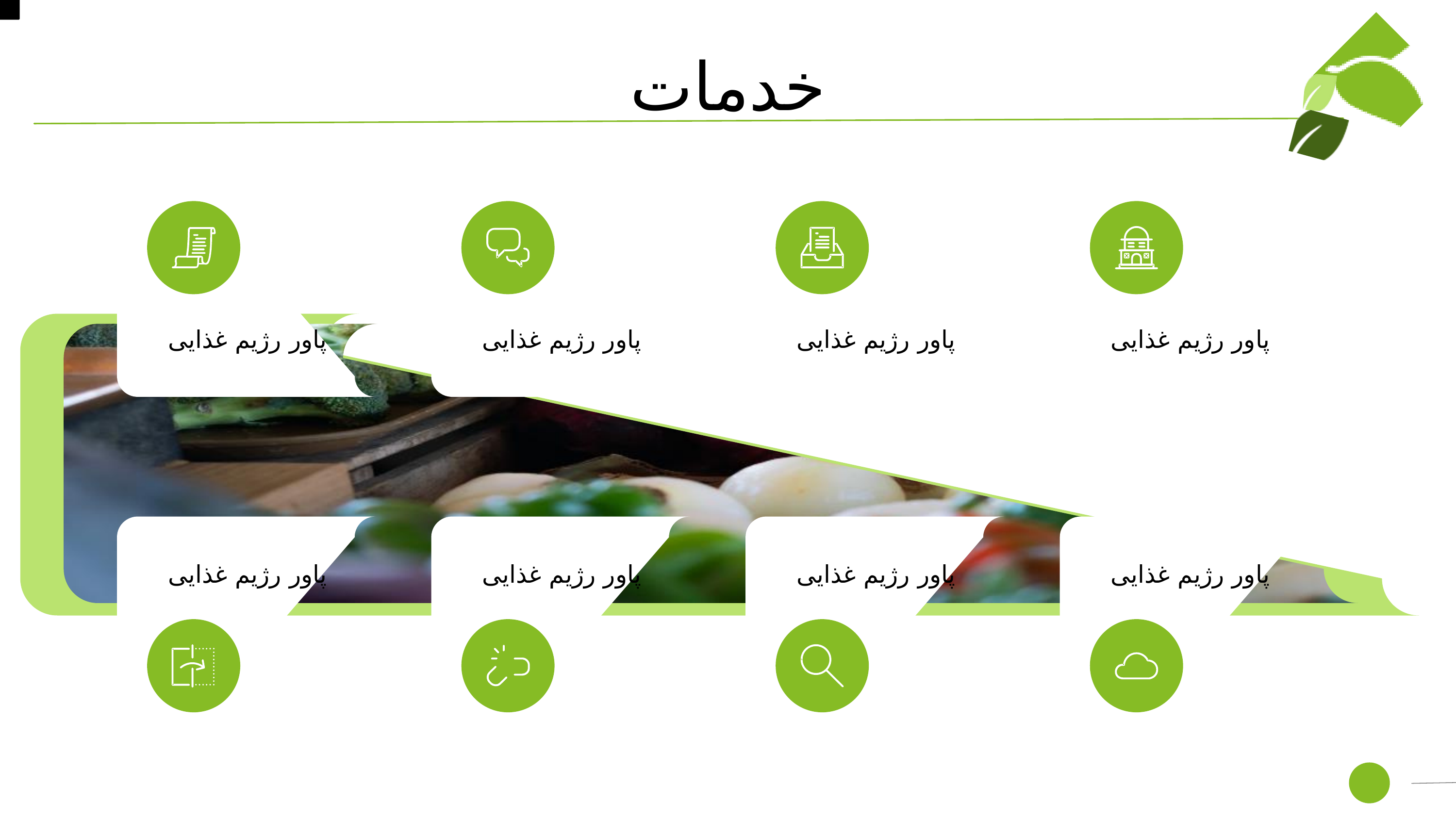

خدمات

پاور رژیم غذایی
پاور رژیم غذایی
پاور رژیم غذایی
پاور رژیم غذایی

پاور رژیم غذایی
پاور رژیم غذایی
پاور رژیم غذایی
پاور رژیم غذایی